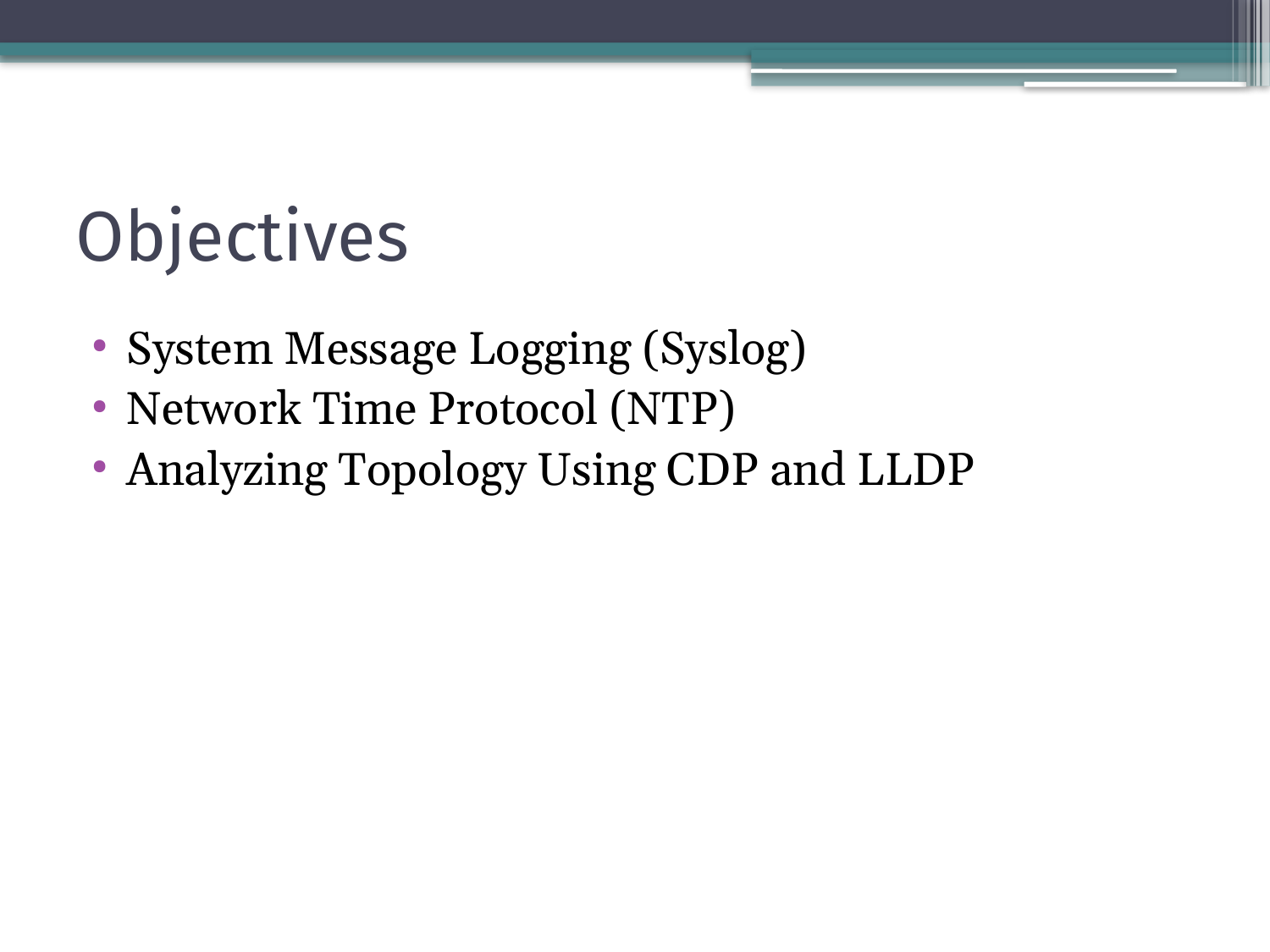

# Objectives
System Message Logging (Syslog)
Network Time Protocol (NTP)
Analyzing Topology Using CDP and LLDP